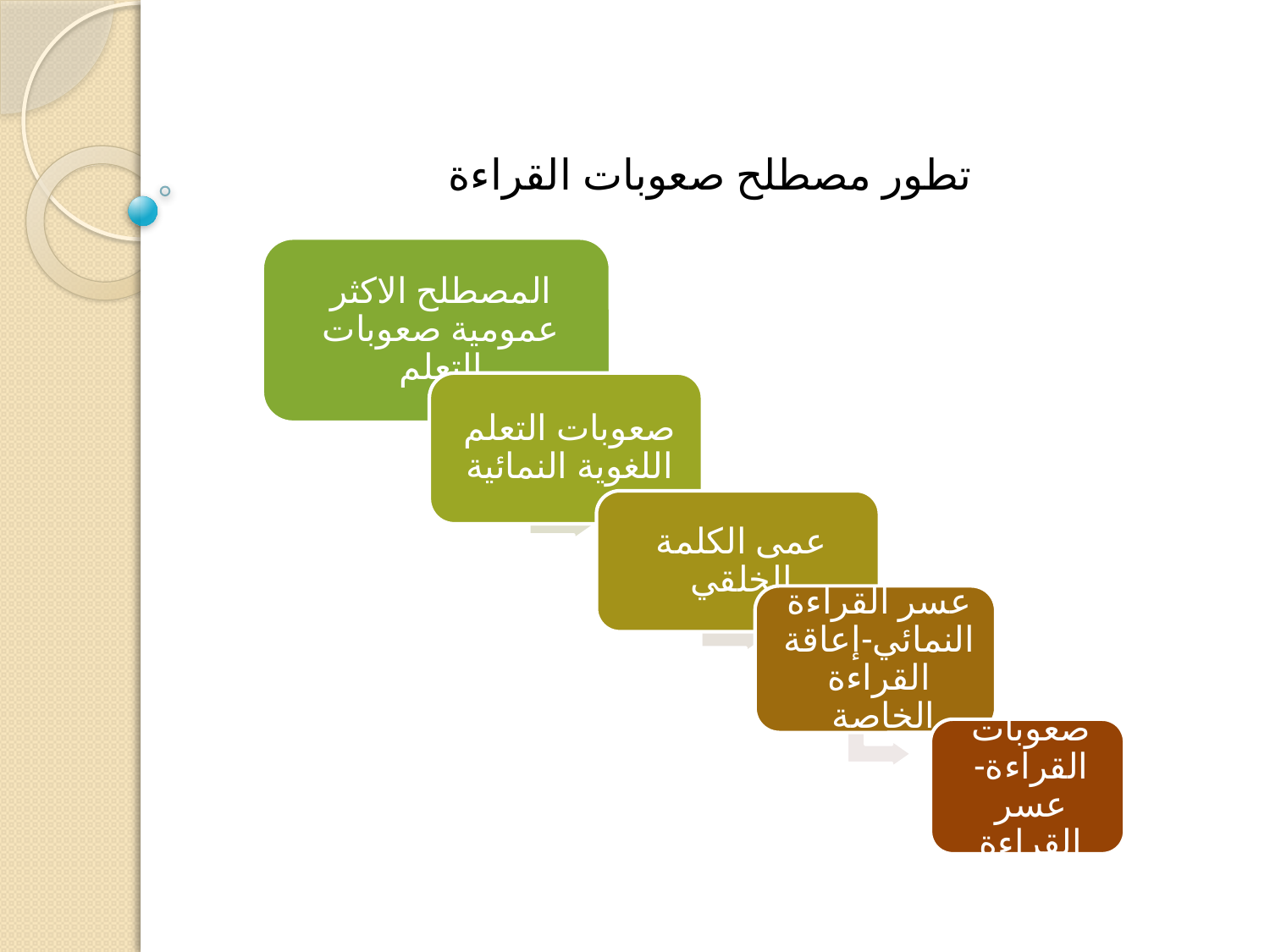

تطور مصطلح صعوبات القراءة

المصطلح الاكثر عمومية صعوبات التعلم

صعوبات التعلم اللغوية النمائية

عمى الكلمة الخلقي
عسر القراءة النمائي-إعاقة القراءة الخاصة

صعوبات القراءة-عسر القراءة